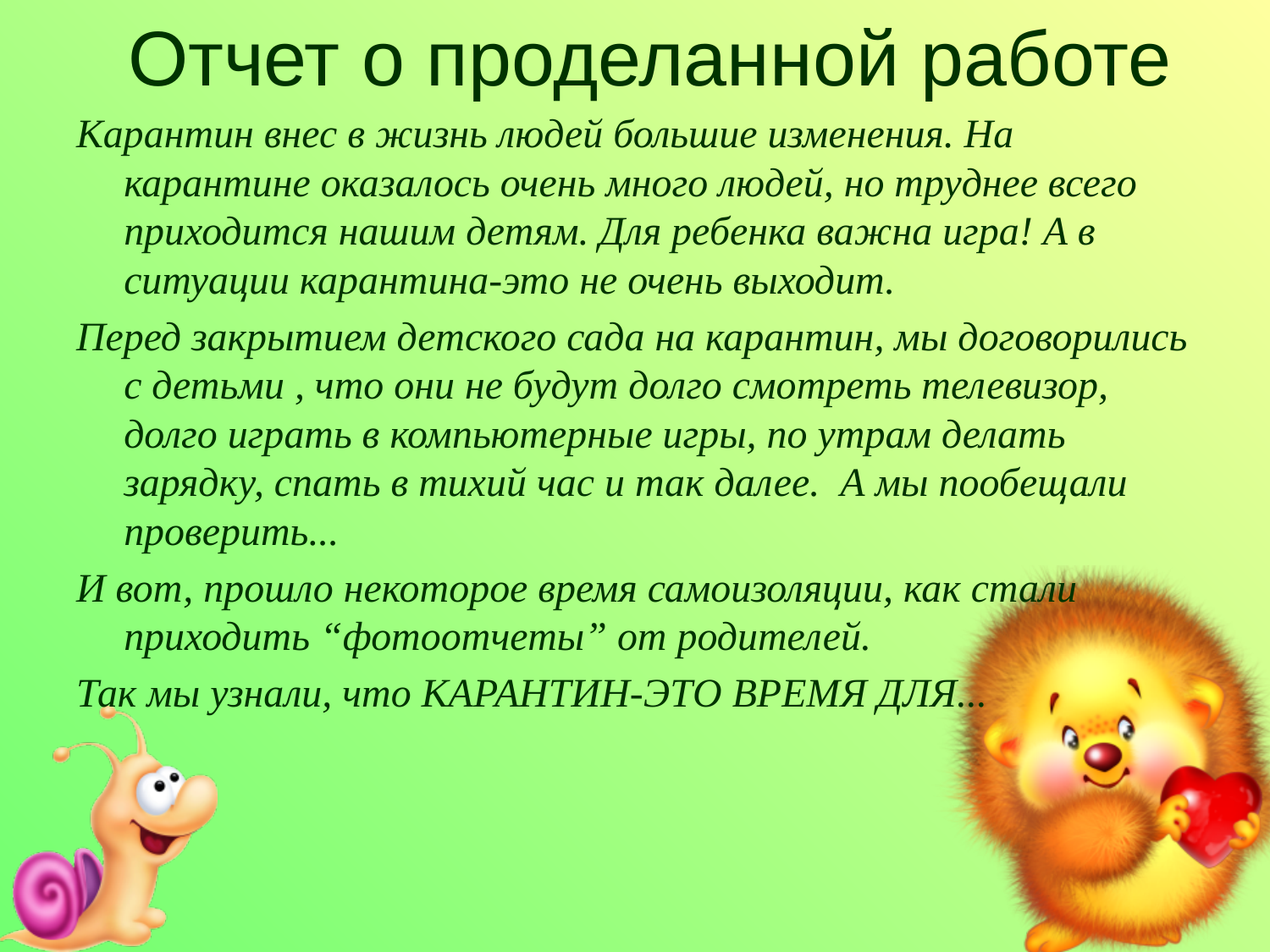

# Отчет о проделанной работе
Карантин внес в жизнь людей большие изменения. На карантине оказалось очень много людей, но труднее всего приходится нашим детям. Для ребенка важна игра! А в ситуации карантина-это не очень выходит.
Перед закрытием детского сада на карантин, мы договорились с детьми , что они не будут долго смотреть телевизор, долго играть в компьютерные игры, по утрам делать зарядку, спать в тихий час и так далее.  А мы пообещали проверить...
И вот, прошло некоторое время самоизоляции, как стали приходить “фотоотчеты” от родителей.
Так мы узнали, что КАРАНТИН-ЭТО ВРЕМЯ ДЛЯ...